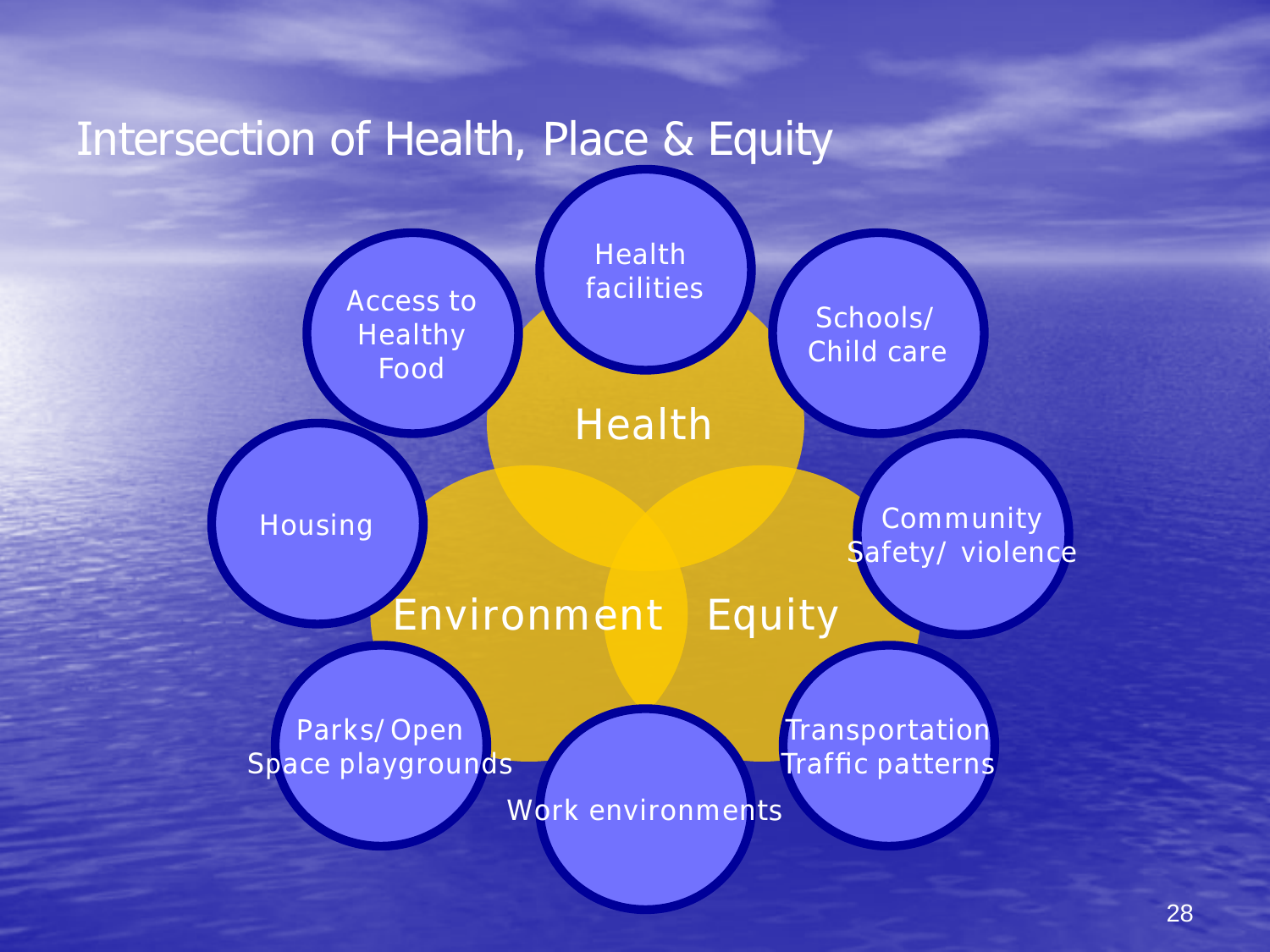

# Intersection of Health, Place & Equity
Health
facilities
Access to
Healthy
Food
Schools/
Child care
Health
Housing
Community
Safety/ violence
Environment
  Equity
Parks/Open
Space playgrounds
Transportation
Traffic patterns
Work environments
28